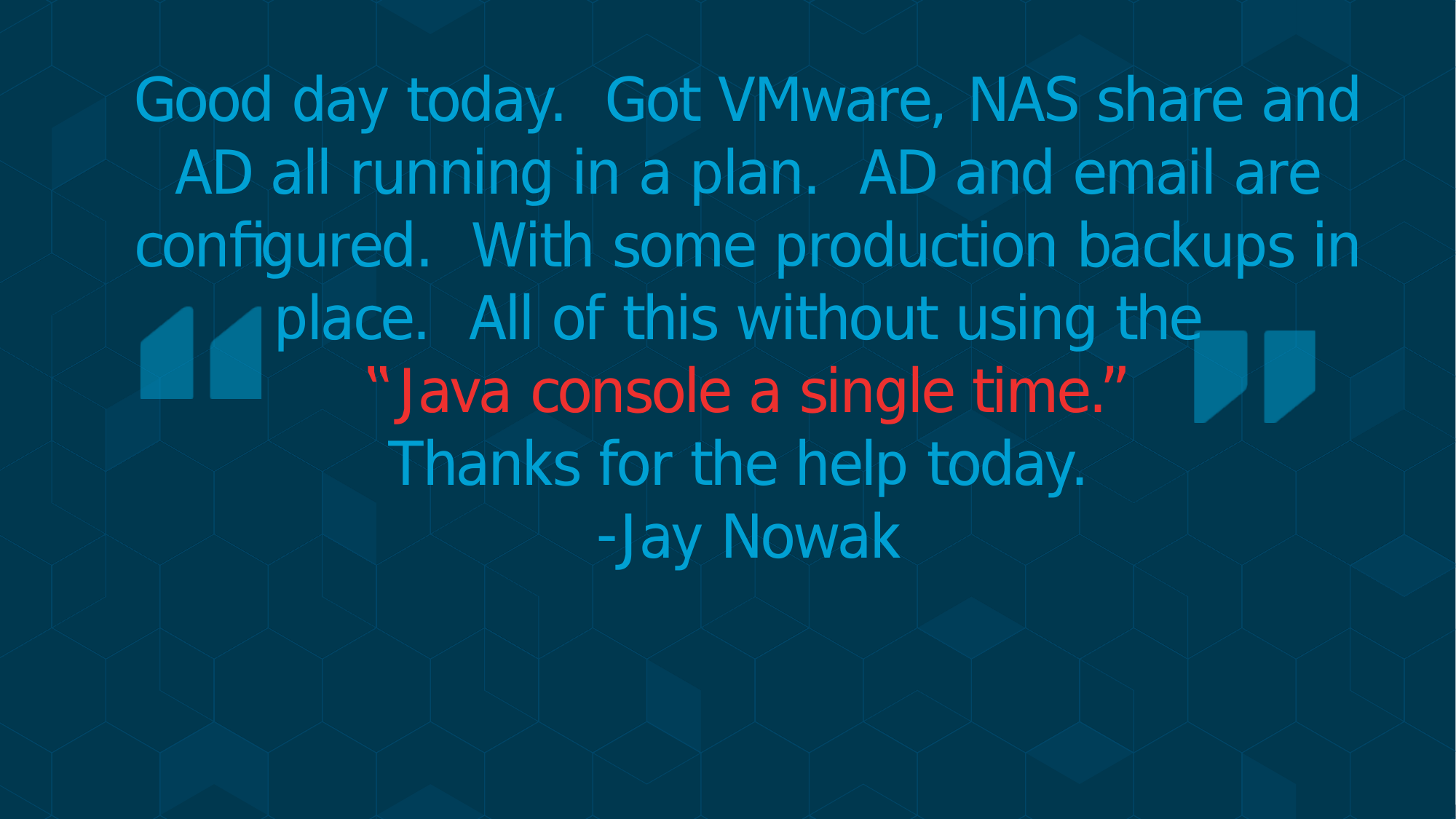

Good day today.  Got VMware, NAS share and AD all running in a plan.  AD and email are configured.  With some production backups in place.  All of this without using the
“Java console a single time.”
Thanks for the help today.
-Jay Nowak